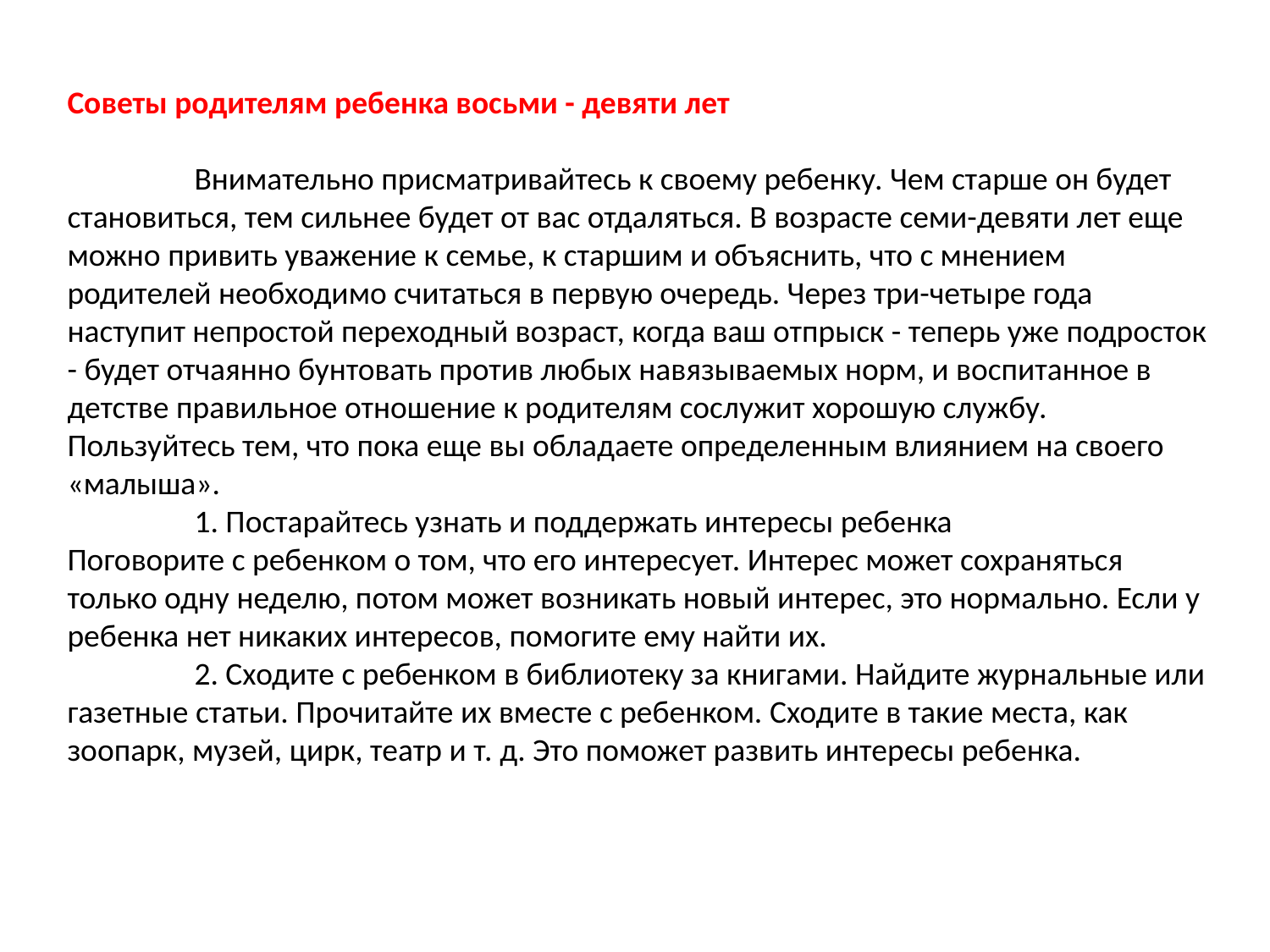

Советы родителям ребенка восьми - девяти лет
	Внимательно присматривайтесь к своему ребенку. Чем старше он будет становиться, тем сильнее будет от вас отдаляться. В возрасте семи-девяти лет еще можно привить уважение к семье, к старшим и объяснить, что с мнением родителей необходимо считаться в первую очередь. Через три-четыре года наступит непростой переходный возраст, когда ваш отпрыск - теперь уже подросток - будет отчаянно бунтовать против любых навязываемых норм, и воспитанное в детстве правильное отношение к родителям сослужит хорошую службу. Пользуйтесь тем, что пока еще вы обладаете определенным влиянием на своего «малыша».
	1. Постарайтесь узнать и поддержать интересы ребенка
Поговорите с ребенком о том, что его интересует. Интерес может сохраняться только одну неделю, потом может возникать новый интерес, это нормально. Если у ребенка нет никаких интересов, помогите ему найти их.
	2. Сходите с ребенком в библиотеку за книгами. Найдите журнальные или газетные статьи. Прочитайте их вместе с ребенком. Сходите в такие места, как зоопарк, музей, цирк, театр и т. д. Это поможет развить интересы ребенка.